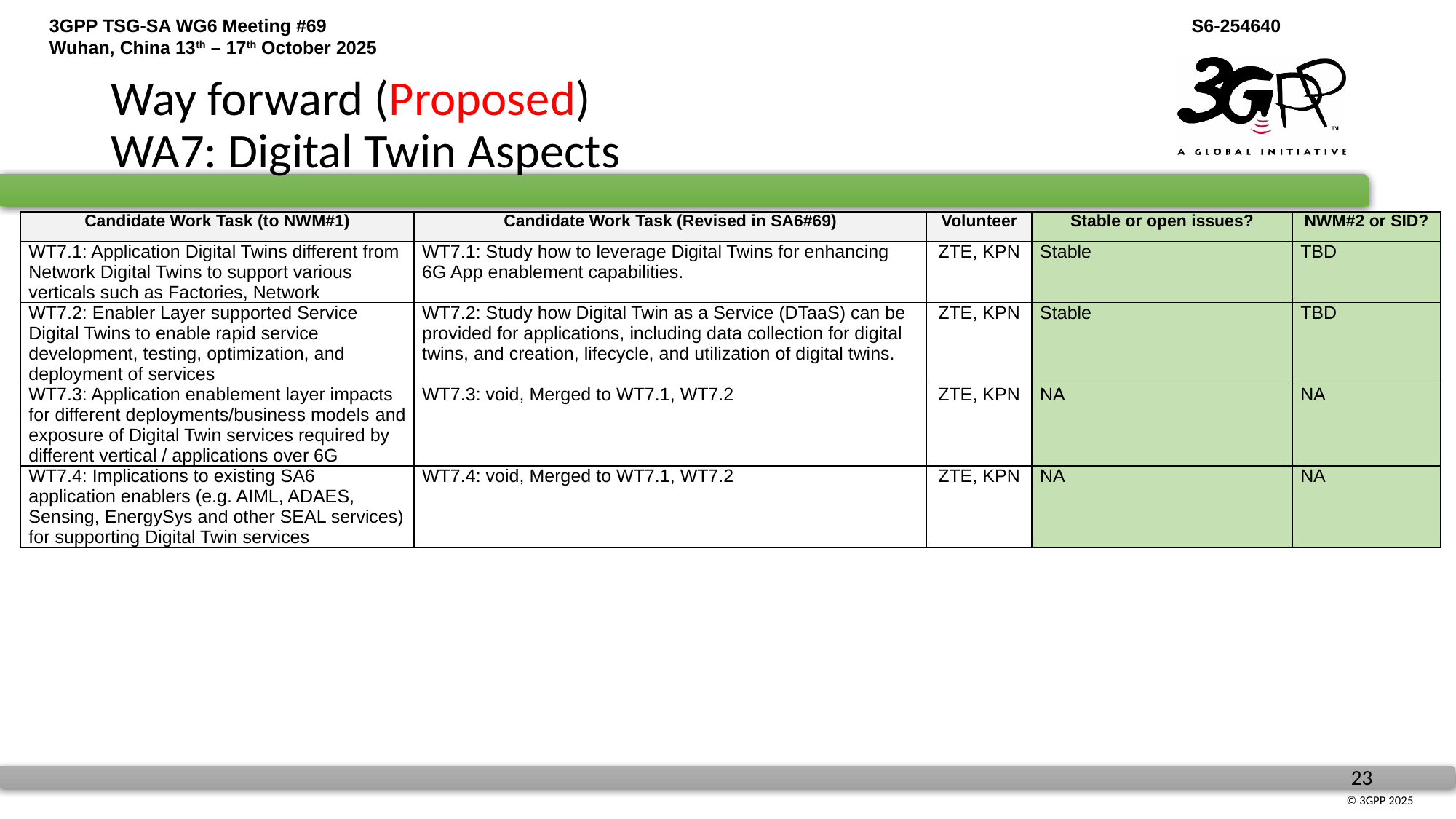

# Way forward (Proposed) WA7: Digital Twin Aspects
| Candidate Work Task (to NWM#1) | Candidate Work Task (Revised in SA6#69) | Volunteer | Stable or open issues? | NWM#2 or SID? |
| --- | --- | --- | --- | --- |
| WT7.1: Application Digital Twins different from Network Digital Twins to support various verticals such as Factories, Network | WT7.1: Study how to leverage Digital Twins for enhancing 6G App enablement capabilities. | ZTE, KPN | Stable | TBD |
| WT7.2: Enabler Layer supported Service Digital Twins to enable rapid service development, testing, optimization, and deployment of services | WT7.2: Study how Digital Twin as a Service (DTaaS) can be provided for applications, including data collection for digital twins, and creation, lifecycle, and utilization of digital twins. | ZTE, KPN | Stable | TBD |
| WT7.3: Application enablement layer impacts for different deployments/business models and exposure of Digital Twin services required by different vertical / applications over 6G | WT7.3: void, Merged to WT7.1, WT7.2 | ZTE, KPN | NA | NA |
| WT7.4: Implications to existing SA6 application enablers (e.g. AIML, ADAES, Sensing, EnergySys and other SEAL services) for supporting Digital Twin services | WT7.4: void, Merged to WT7.1, WT7.2 | ZTE, KPN | NA | NA |